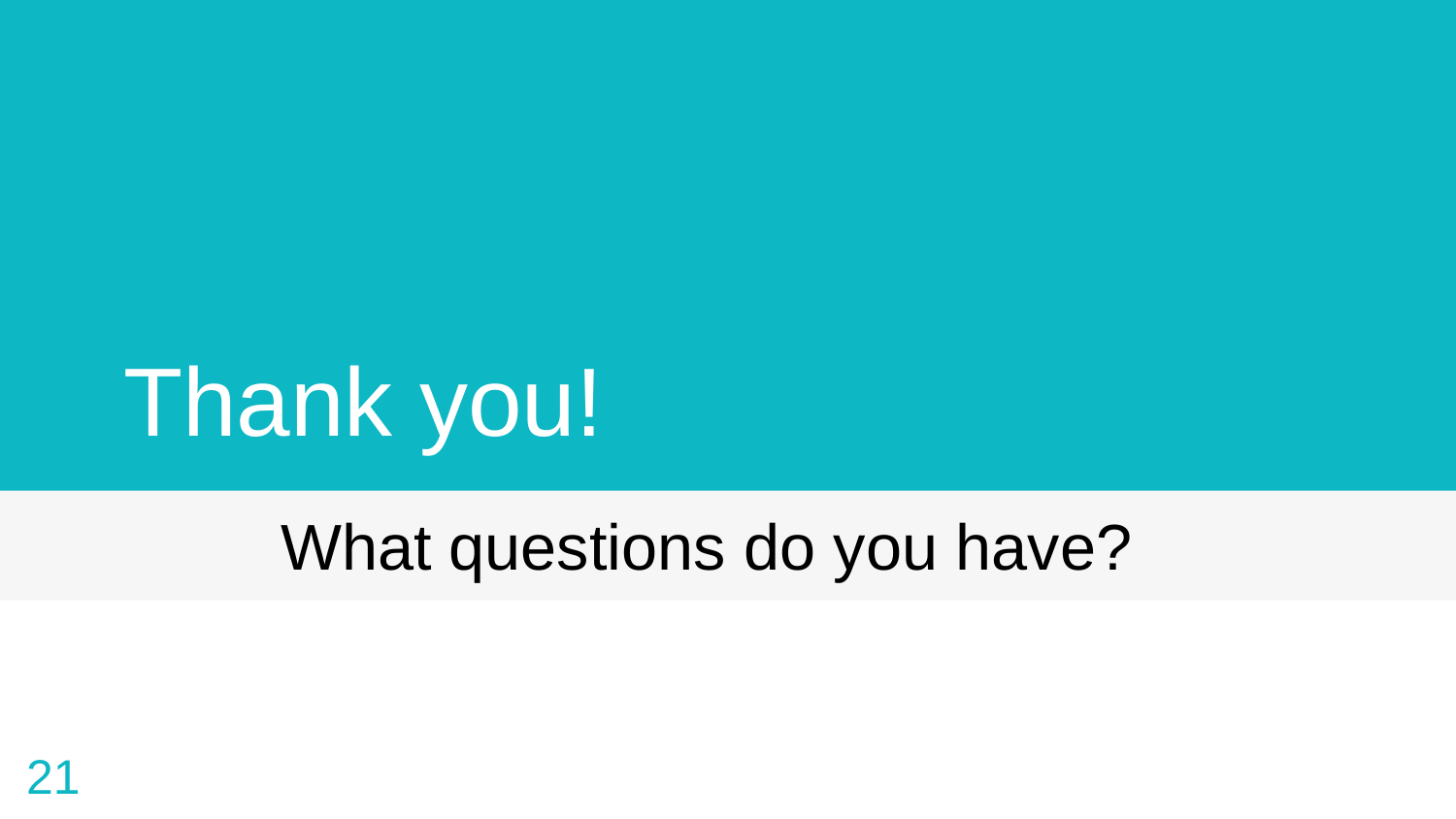

# Thank you!
What questions do you have?
21